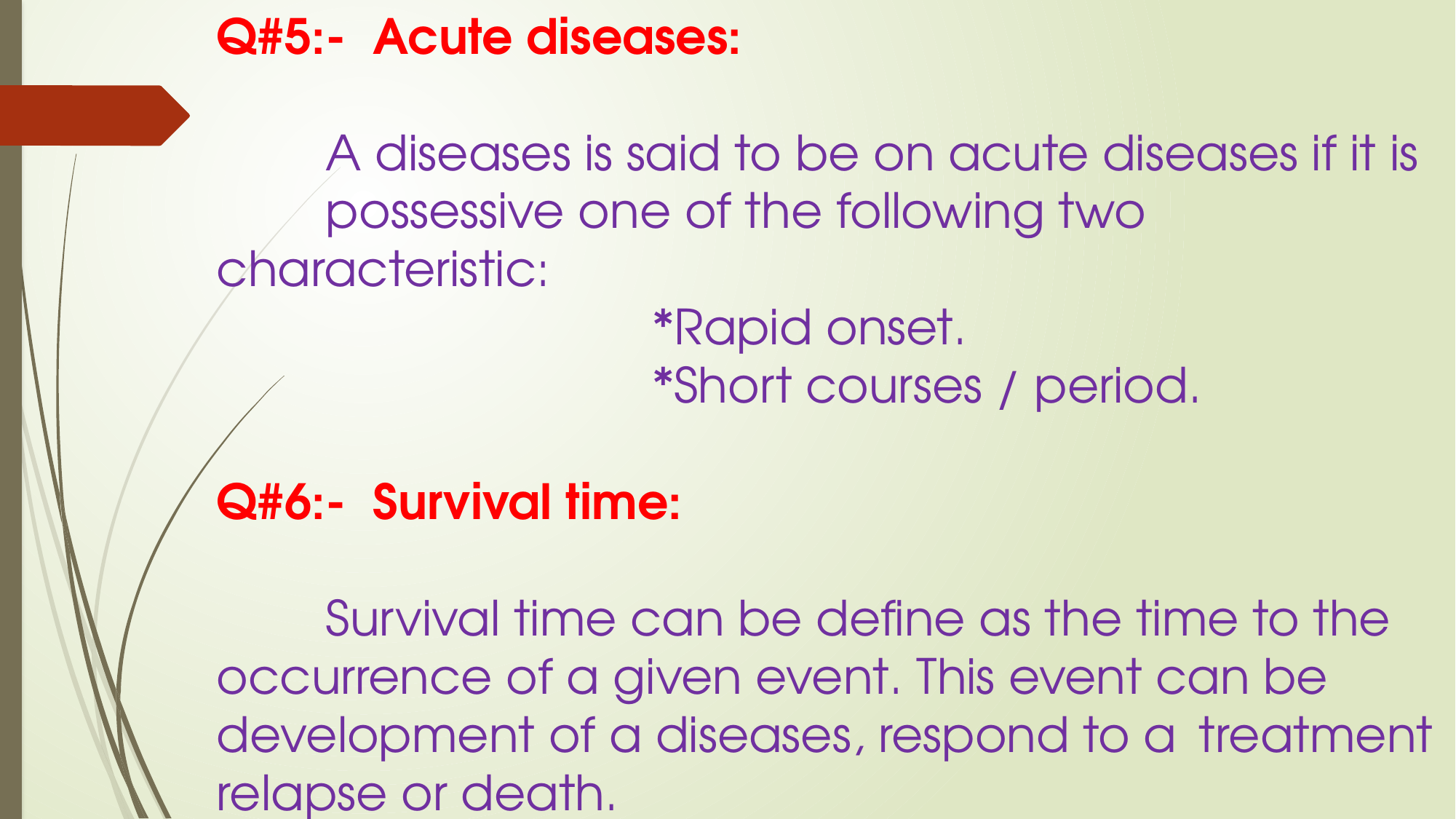

# Q#5:-  Acute diseases: A diseases is said to be on acute diseases if it is 	possessive one of the following two 	characteristic: *Rapid onset. *Short courses / period. Q#6:-  Survival time: Survival time can be define as the time to the 	occurrence of a given event. This event can be 	development of a diseases, respond to a 	treatment relapse or death.